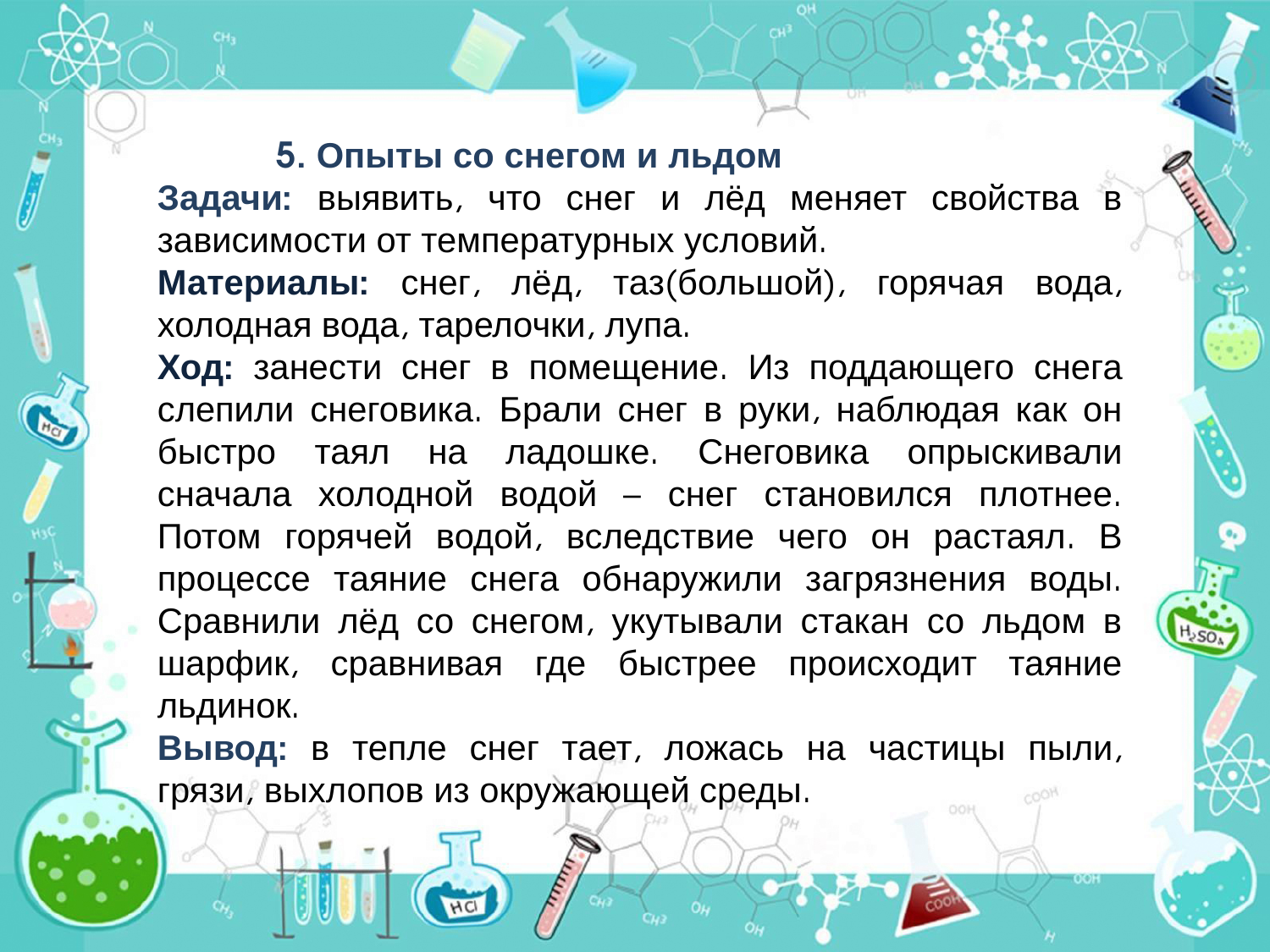

5. Опыты со снегом и льдом
Задачи: выявить, что снег и лёд меняет свойства в зависимости от температурных условий.
Материалы: снег, лёд, таз(большой), горячая вода, холодная вода, тарелочки, лупа.
Ход: занести снег в помещение. Из поддающего снега слепили снеговика. Брали снег в руки, наблюдая как он быстро таял на ладошке. Снеговика опрыскивали сначала холодной водой – снег становился плотнее. Потом горячей водой, вследствие чего он растаял. В процессе таяние снега обнаружили загрязнения воды. Сравнили лёд со снегом, укутывали стакан со льдом в шарфик, сравнивая где быстрее происходит таяние льдинок.
Вывод: в тепле снег тает, ложась на частицы пыли, грязи, выхлопов из окружающей среды.